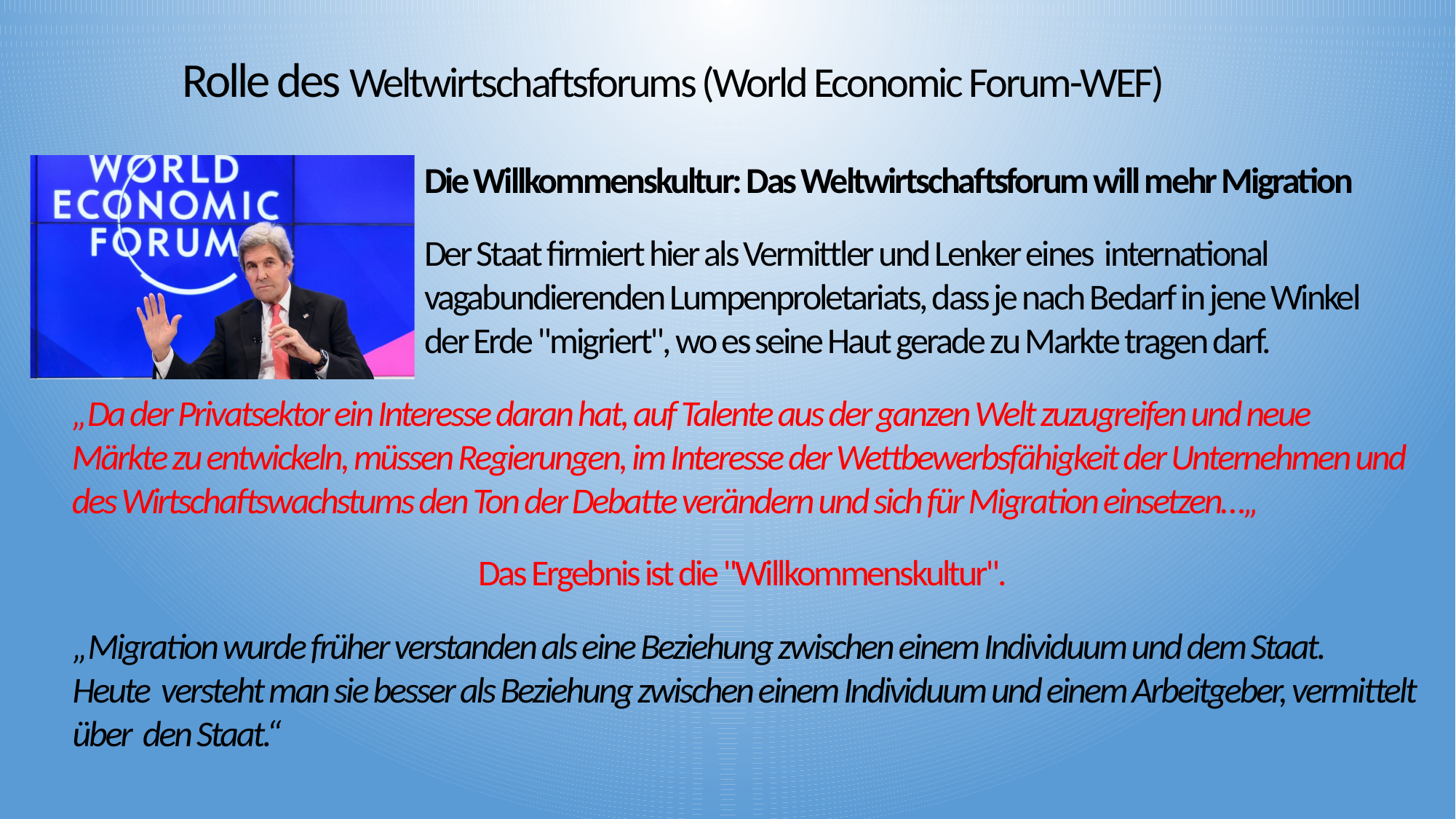

# Rolle des Weltwirtschaftsforums (World Economic Forum-WEF)

Die Willkommenskultur: Das Weltwirtschaftsforum will mehr Migration

Der Staat firmiert hier als Vermittler und Lenker eines  international vagabundierenden Lumpenproletariats, dass je nach Bedarf in jene Winkel der Erde "migriert", wo es seine Haut gerade zu Markte tragen darf.

„Da der Privatsektor ein Interesse daran hat, auf Talente aus der ganzen Welt zuzugreifen und neue  Märkte zu entwickeln, müssen Regierungen, im Interesse der Wettbewerbsfähigkeit der Unternehmen und des Wirtschaftswachstums den Ton der Debatte verändern und sich für Migration einsetzen…„

Das Ergebnis ist die "Willkommenskultur".

„Migration wurde früher verstanden als eine Beziehung zwischen einem Individuum und dem Staat.
Heute  versteht man sie besser als Beziehung zwischen einem Individuum und einem Arbeitgeber, vermittelt über  den Staat.“